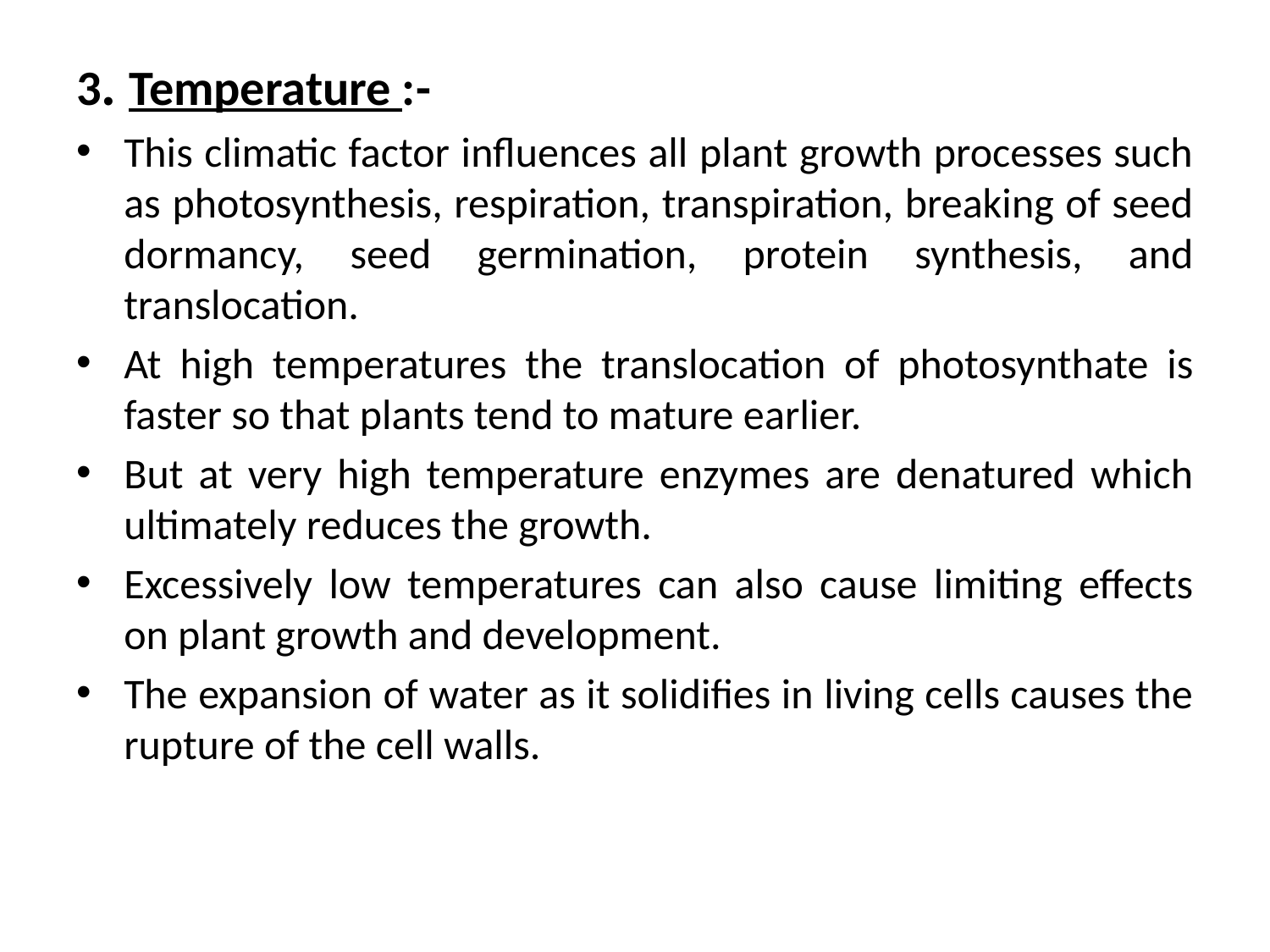

3. Temperature :-
This climatic factor influences all plant growth processes such as photosynthesis, respiration, transpiration, breaking of seed dormancy, seed germination, protein synthesis, and translocation.
At high temperatures the translocation of photosynthate is faster so that plants tend to mature earlier.
But at very high temperature enzymes are denatured which ultimately reduces the growth.
Excessively low temperatures can also cause limiting effects on plant growth and development.
The expansion of water as it solidifies in living cells causes the rupture of the cell walls.